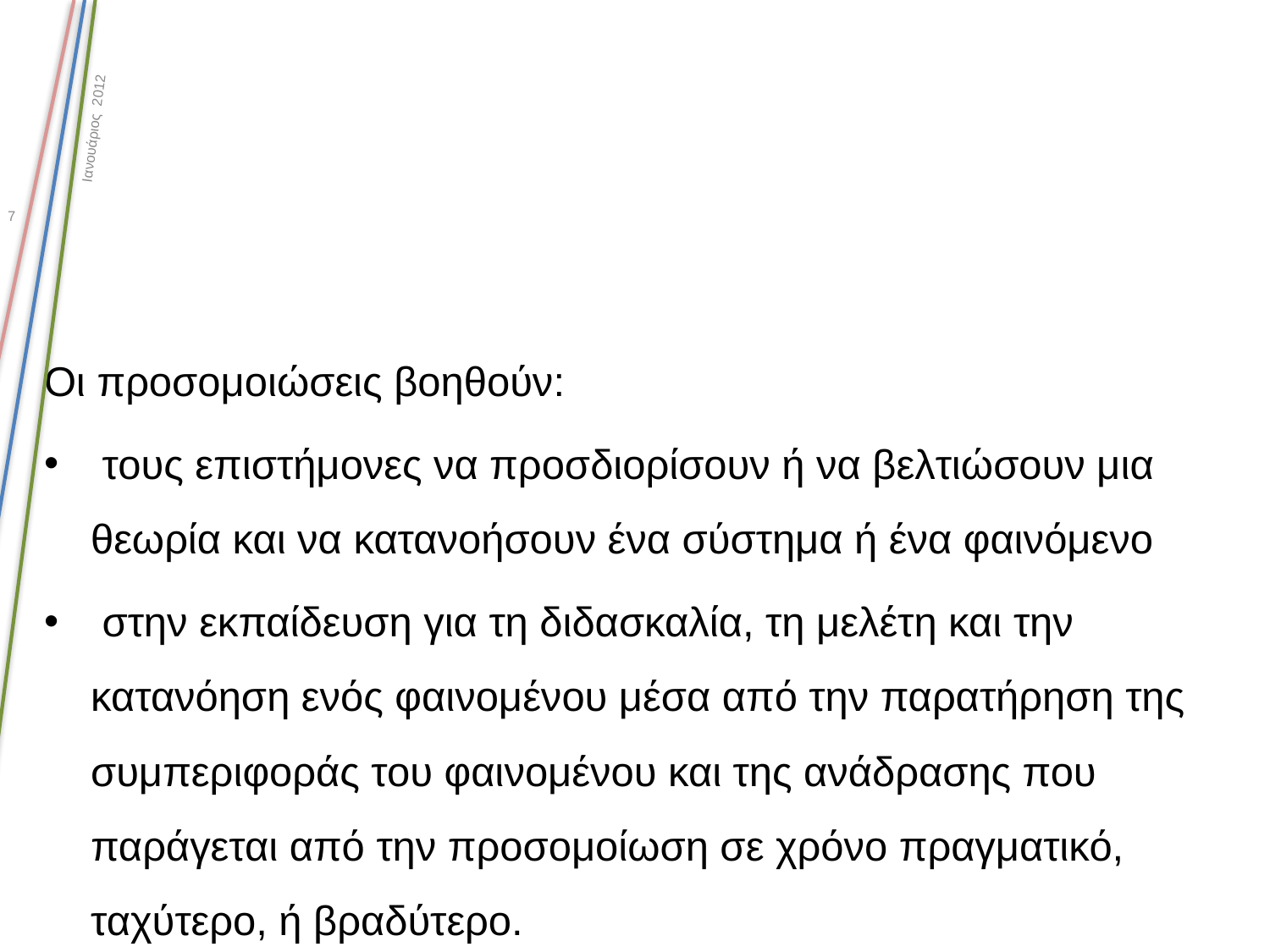

Ιανουάριος  2012
7
#

Οι προσομοιώσεις βοηθούν:
 τους επιστήμονες να προσδιορίσουν ή να βελτιώσουν μια θεωρία και να κατανοήσουν ένα σύστημα ή ένα φαινόμενο
 στην εκπαίδευση για τη διδασκαλία, τη μελέτη και την κατανόηση ενός φαινομένου μέσα από την παρατήρηση της συμπεριφοράς του φαινομένου και της ανάδρασης που παράγεται από την προσομοίωση σε χρόνο πραγματικό, ταχύτερο, ή βραδύτερο.